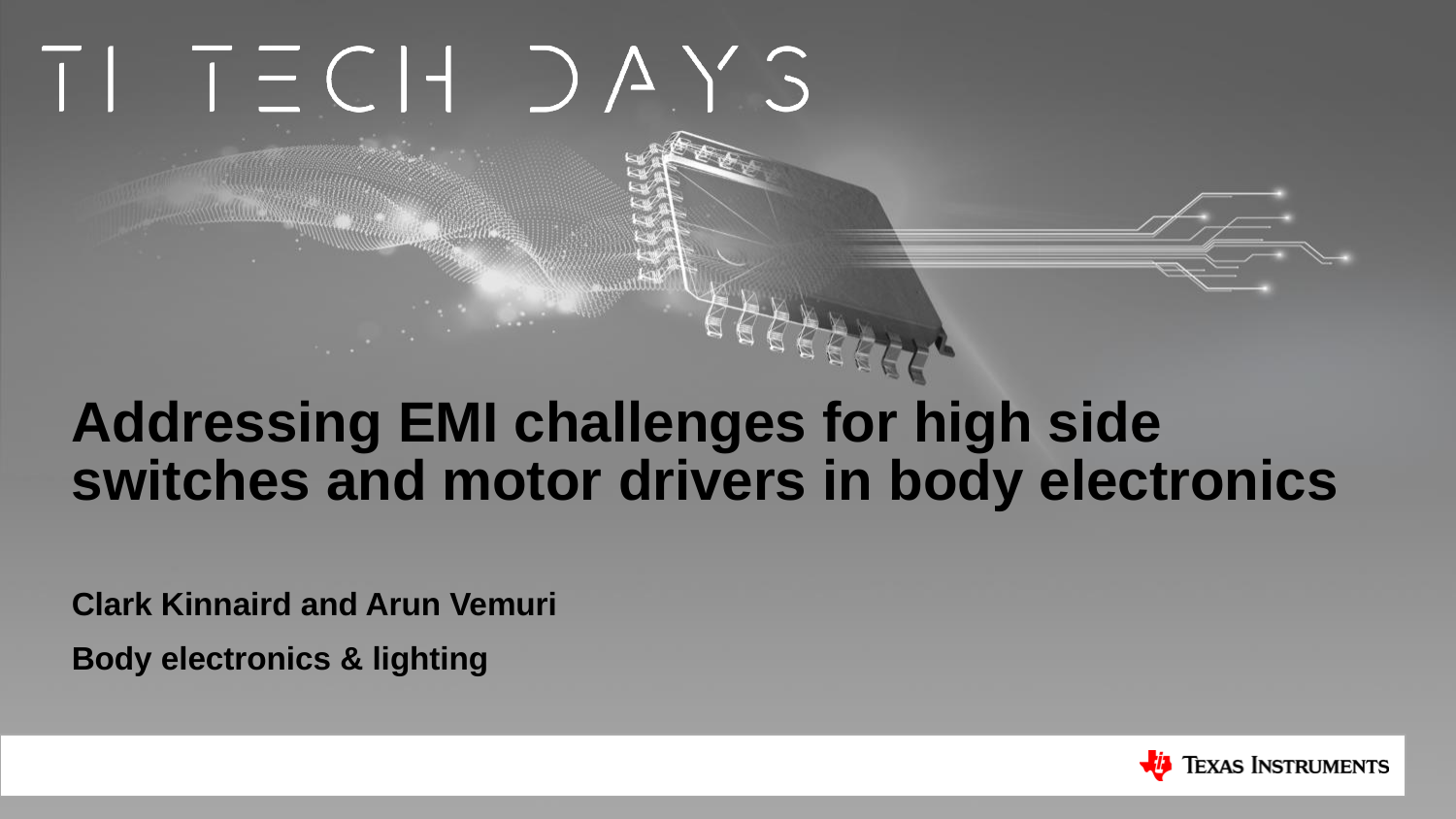

# Addressing EMI challenges for high side switches and motor drivers in body electronics
Clark Kinnaird and Arun Vemuri
Body electronics & lighting